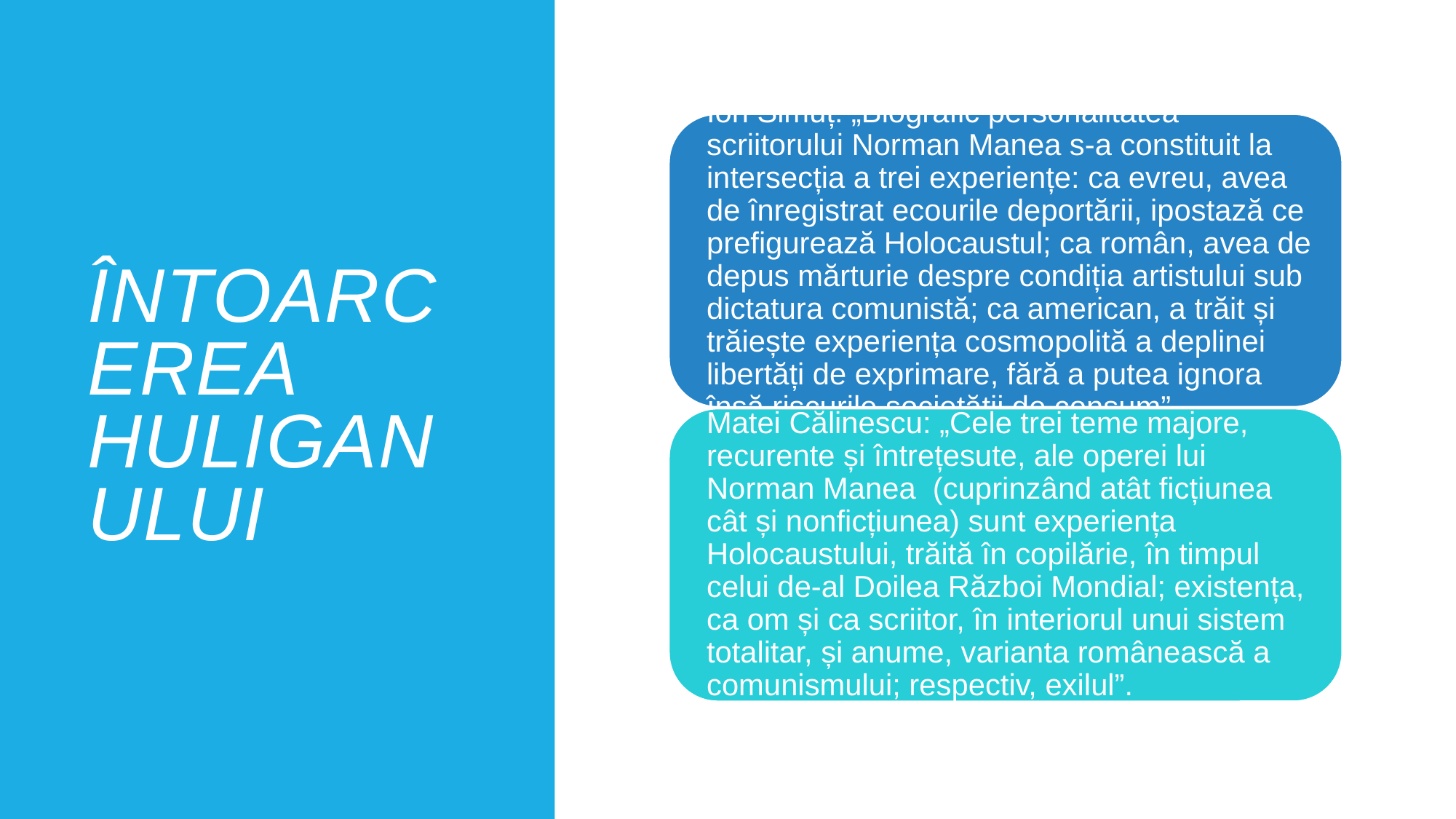

# Întoarcerea huliganului
Ion Simuț: „Biografic personalitatea scriitorului Norman Manea s-a constituit la intersecția a trei experiențe: ca evreu, avea de înregistrat ecourile deportării, ipostază ce prefigurează Holocaustul; ca român, avea de depus mărturie despre condiția artistului sub dictatura comunistă; ca american, a trăit și trăiește experiența cosmopolită a deplinei libertăți de exprimare, fără a putea ignora însă riscurile societății de consum”.
Matei Călinescu: „Cele trei teme majore, recurente și întrețesute, ale operei lui Norman Manea  (cuprinzând atât ficțiunea cât și nonficțiunea) sunt experiența Holocaustului, trăită în copilărie, în timpul celui de-al Doilea Război Mondial; existența, ca om și ca scriitor, în interiorul unui sistem totalitar, și anume, varianta românească a comunismului; respectiv, exilul”.